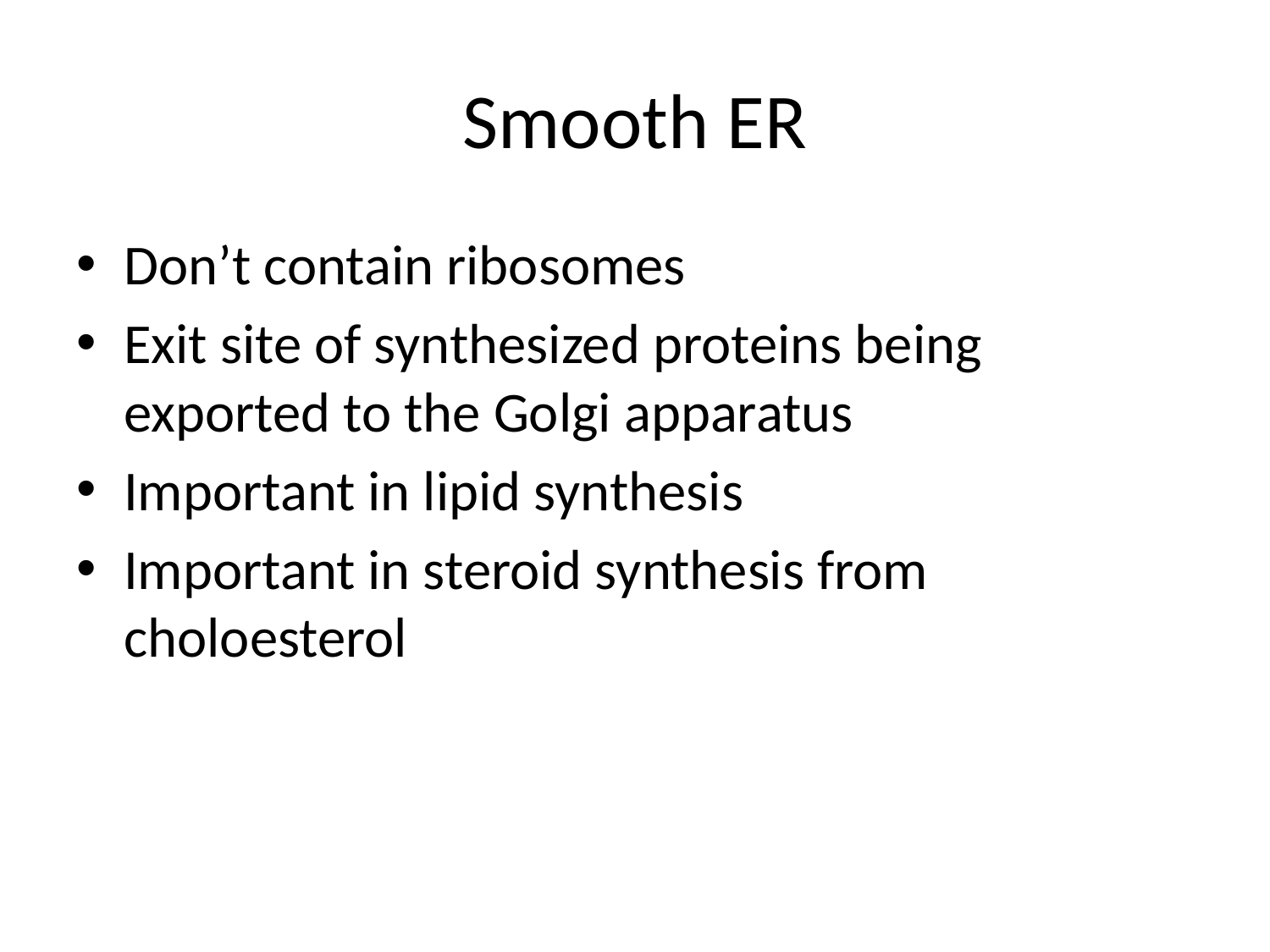

# Smooth ER
Don’t contain ribosomes
Exit site of synthesized proteins being exported to the Golgi apparatus
Important in lipid synthesis
Important in steroid synthesis from choloesterol